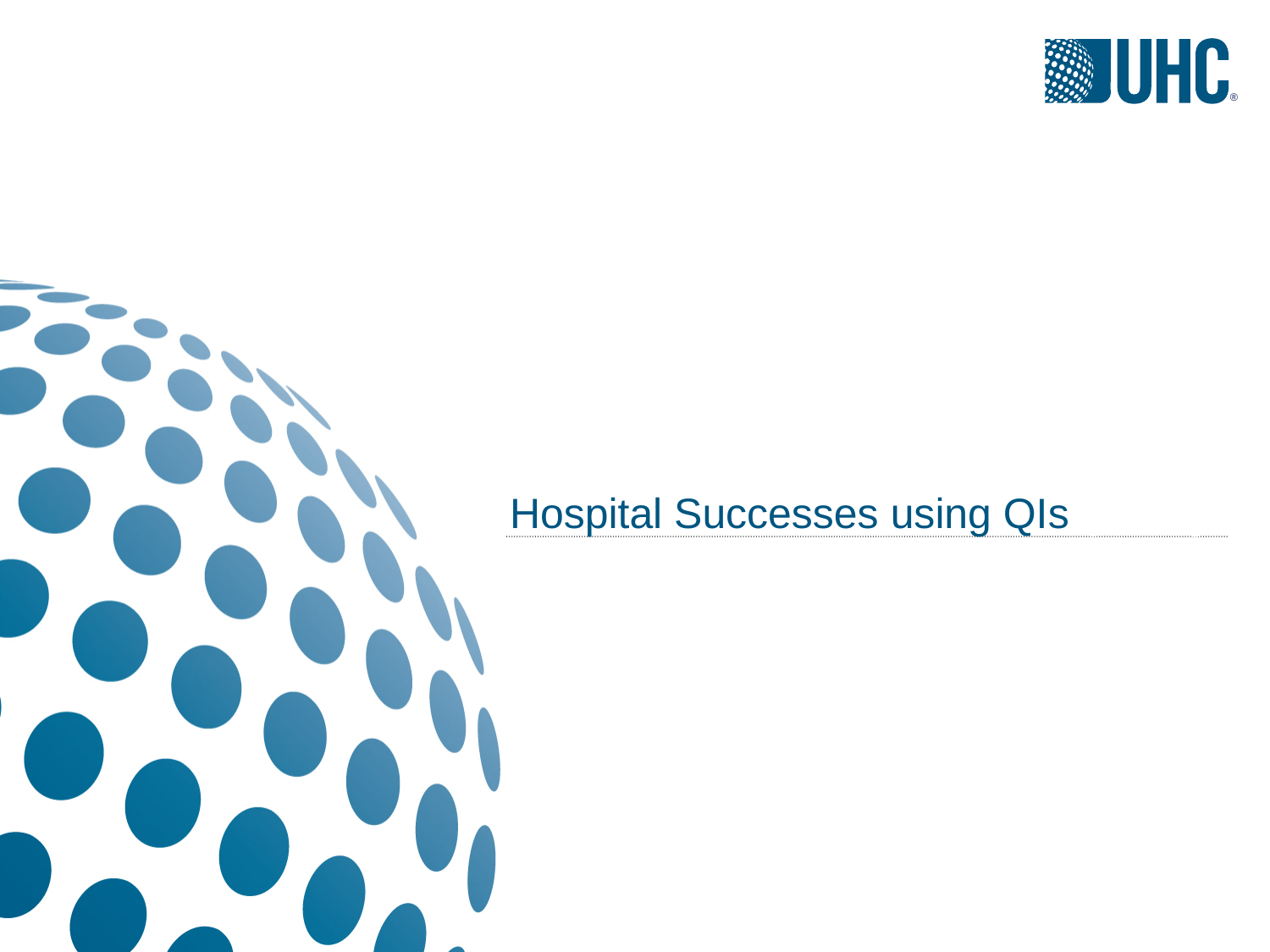

# PSI and HAC Hospital Successes using QIsQuality